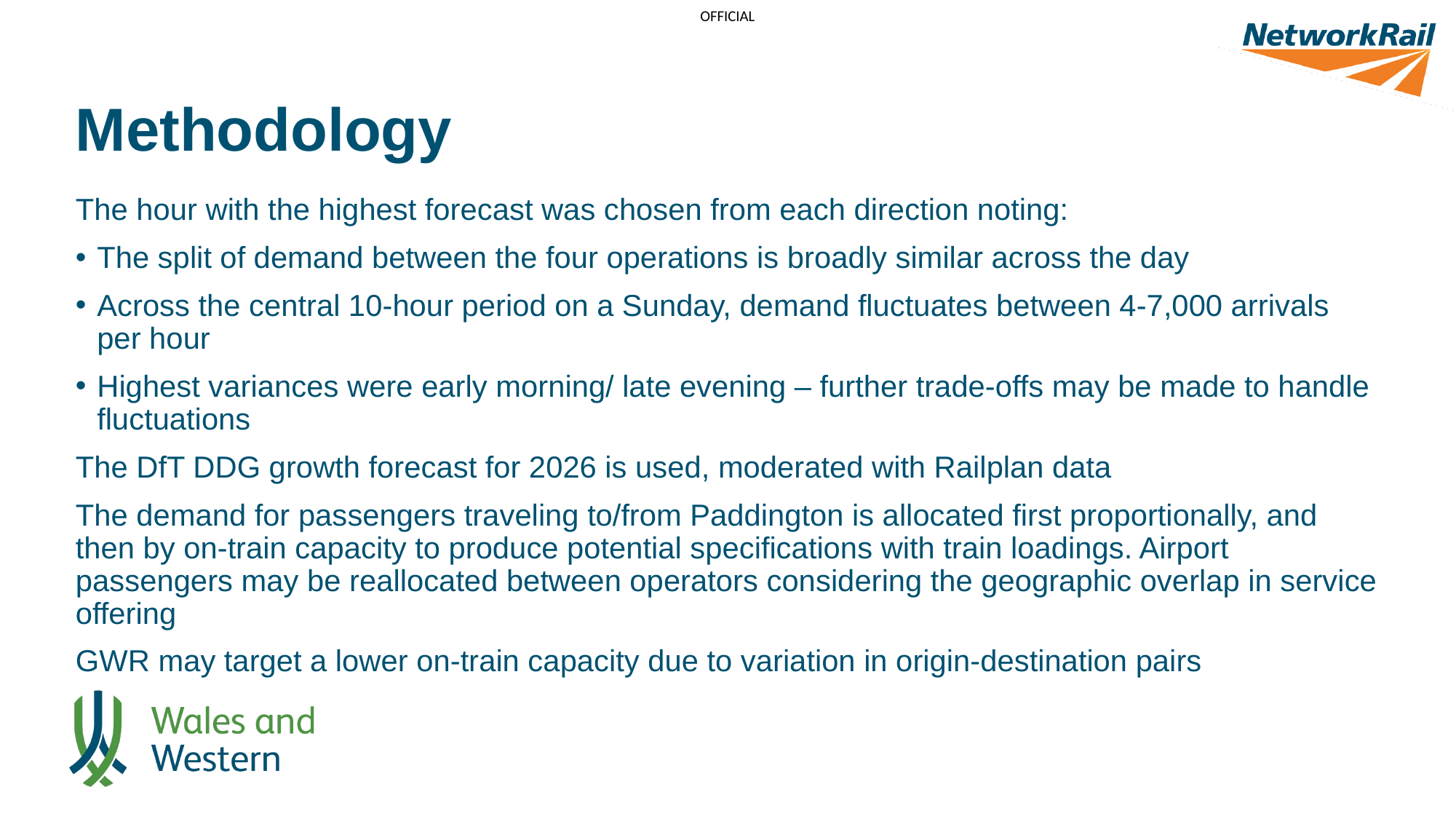

# Methodology
The hour with the highest forecast was chosen from each direction noting:
The split of demand between the four operations is broadly similar across the day
Across the central 10-hour period on a Sunday, demand fluctuates between 4-7,000 arrivals per hour
Highest variances were early morning/ late evening – further trade-offs may be made to handle fluctuations
The DfT DDG growth forecast for 2026 is used, moderated with Railplan data
The demand for passengers traveling to/from Paddington is allocated first proportionally, and then by on-train capacity to produce potential specifications with train loadings. Airport passengers may be reallocated between operators considering the geographic overlap in service offering
GWR may target a lower on-train capacity due to variation in origin-destination pairs